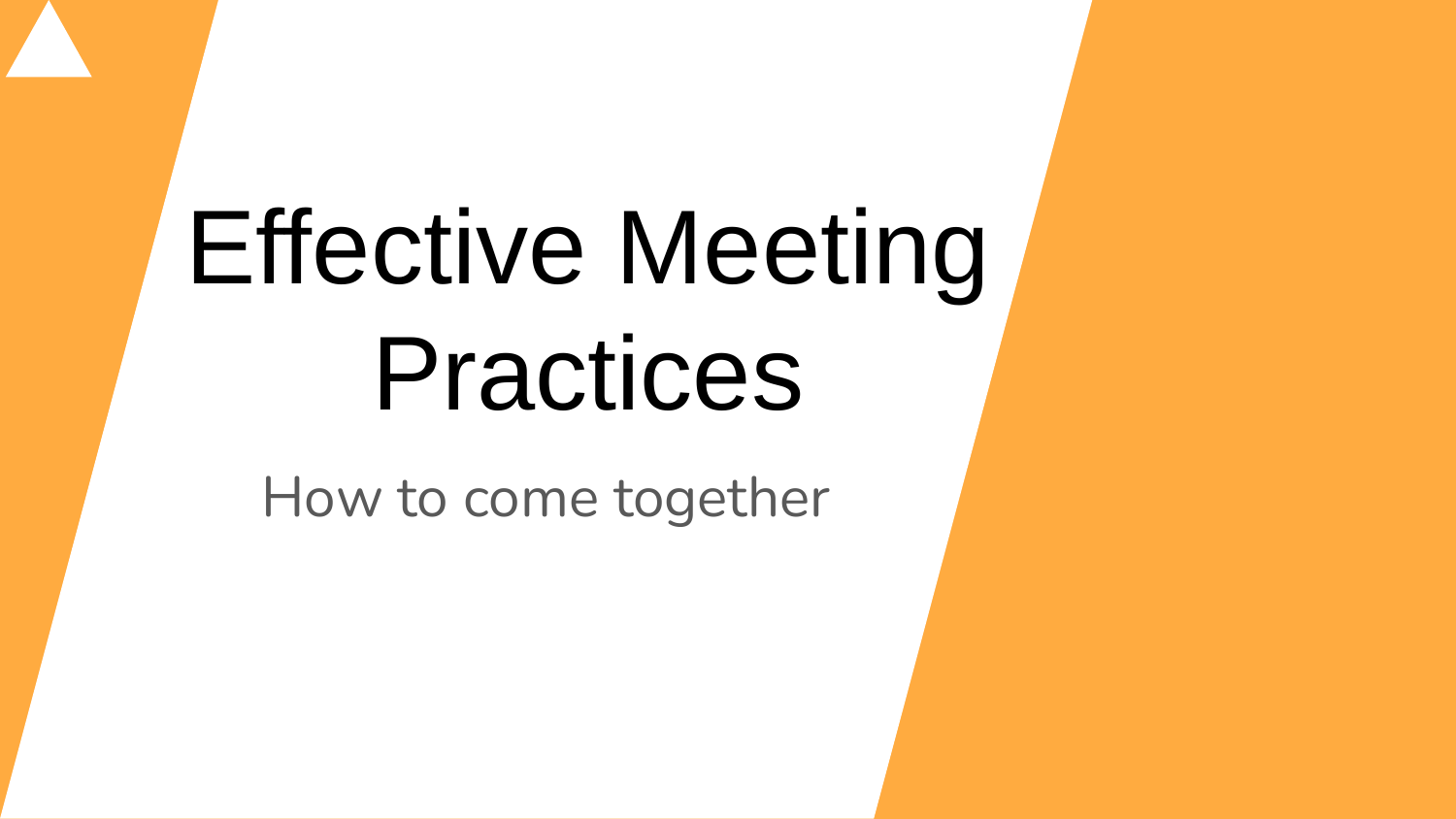

# Effective Meeting Practices
How to come together